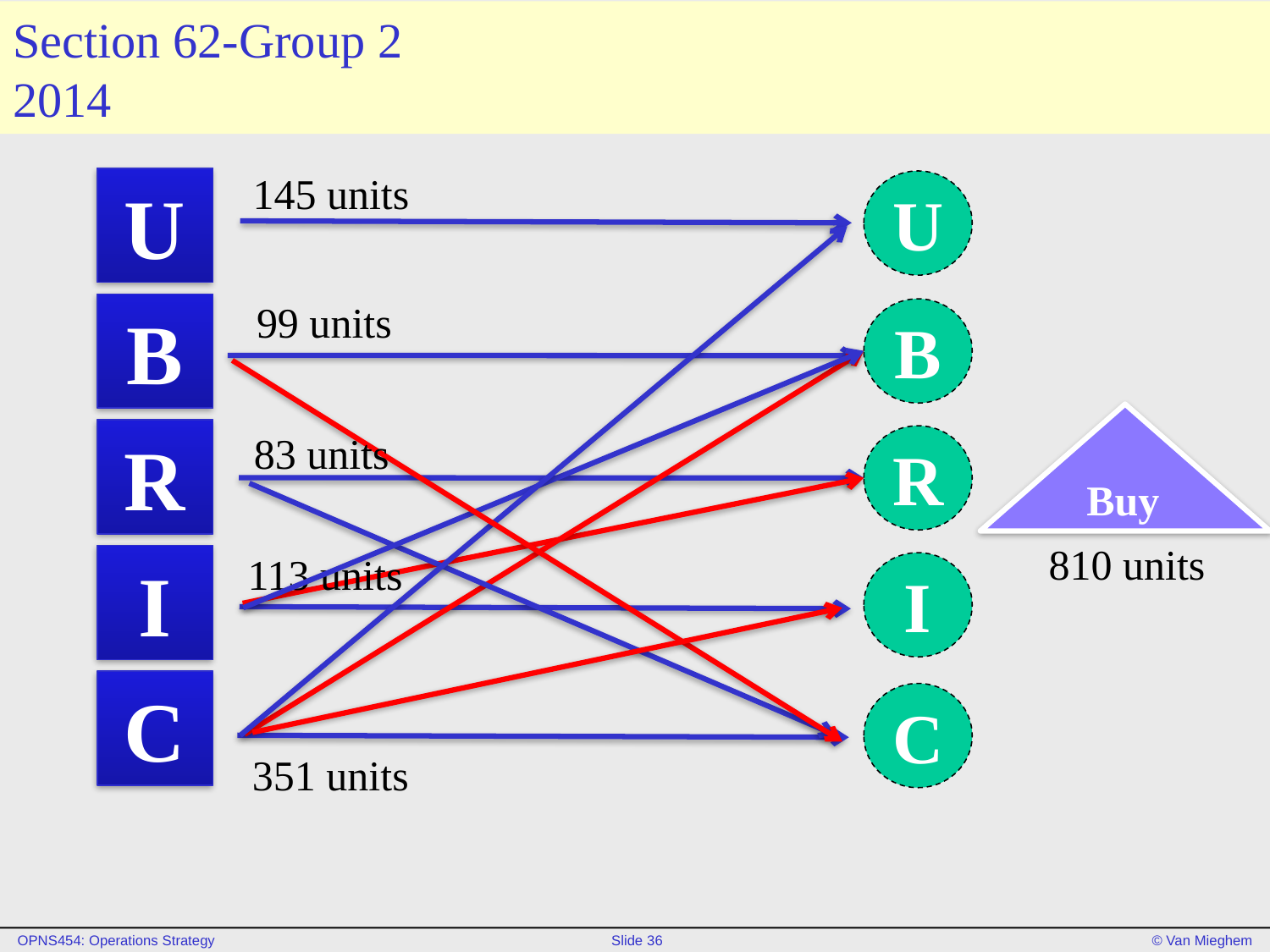

# Section 62-Group 2 2014
145 units
U
U
99 units
B
B
  Buy
810 units
R
83 units
R
113 units
I
I
C
C
351 units